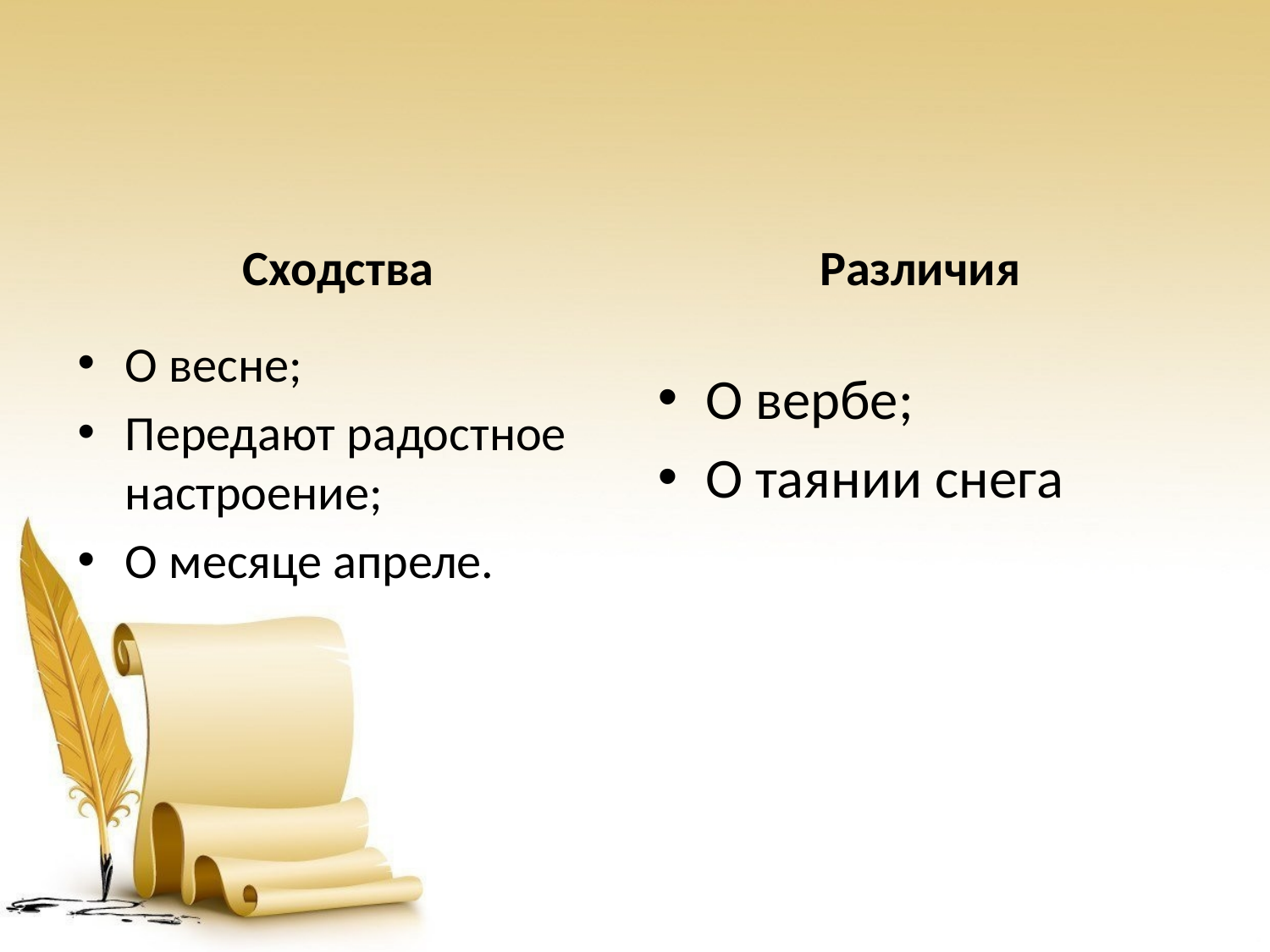

#
Сходства
Различия
О весне;
Передают радостное настроение;
О месяце апреле.
О вербе;
О таянии снега